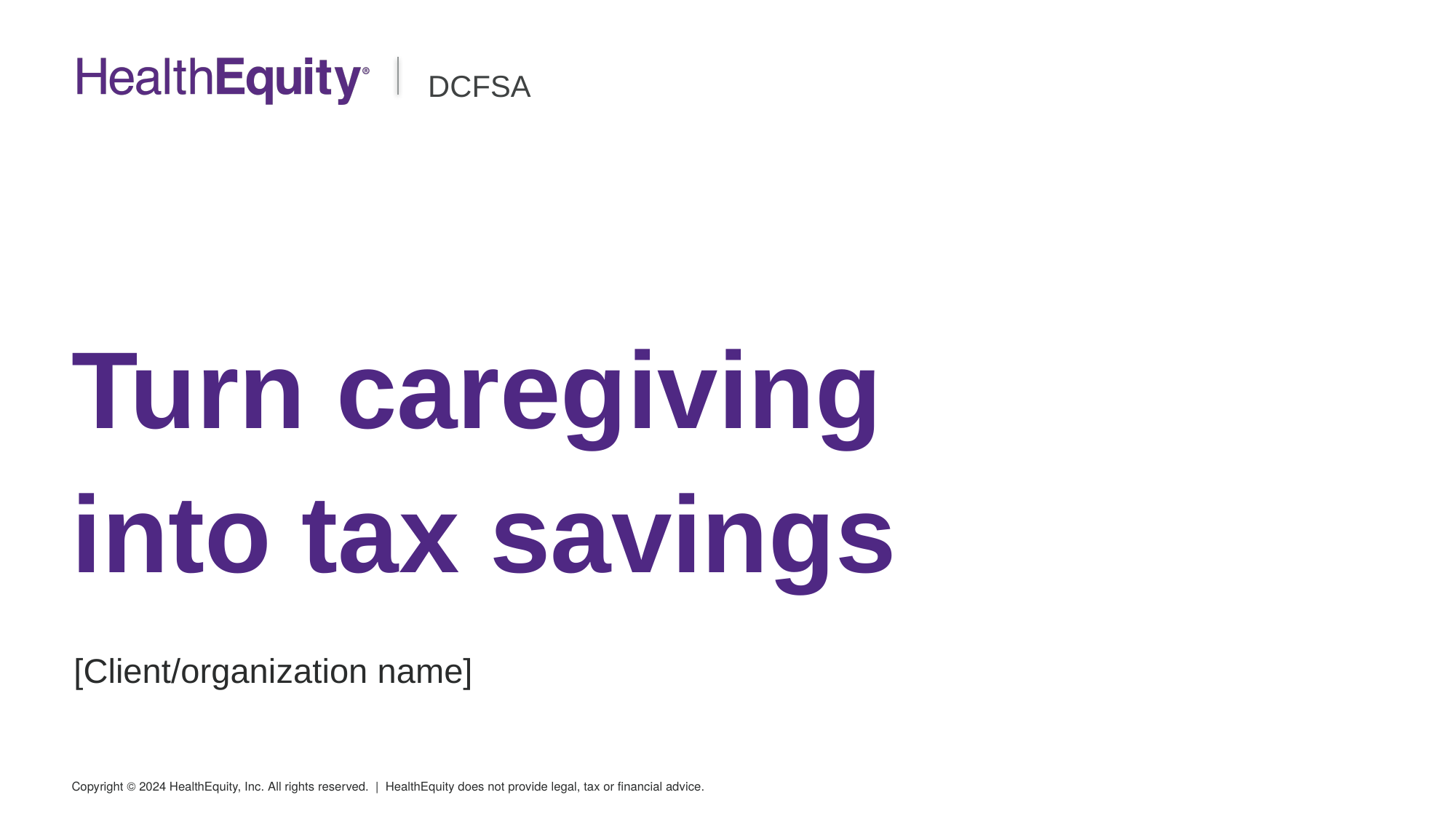

DCFSA
# Turn caregiving into tax savings
[Client/organization name]